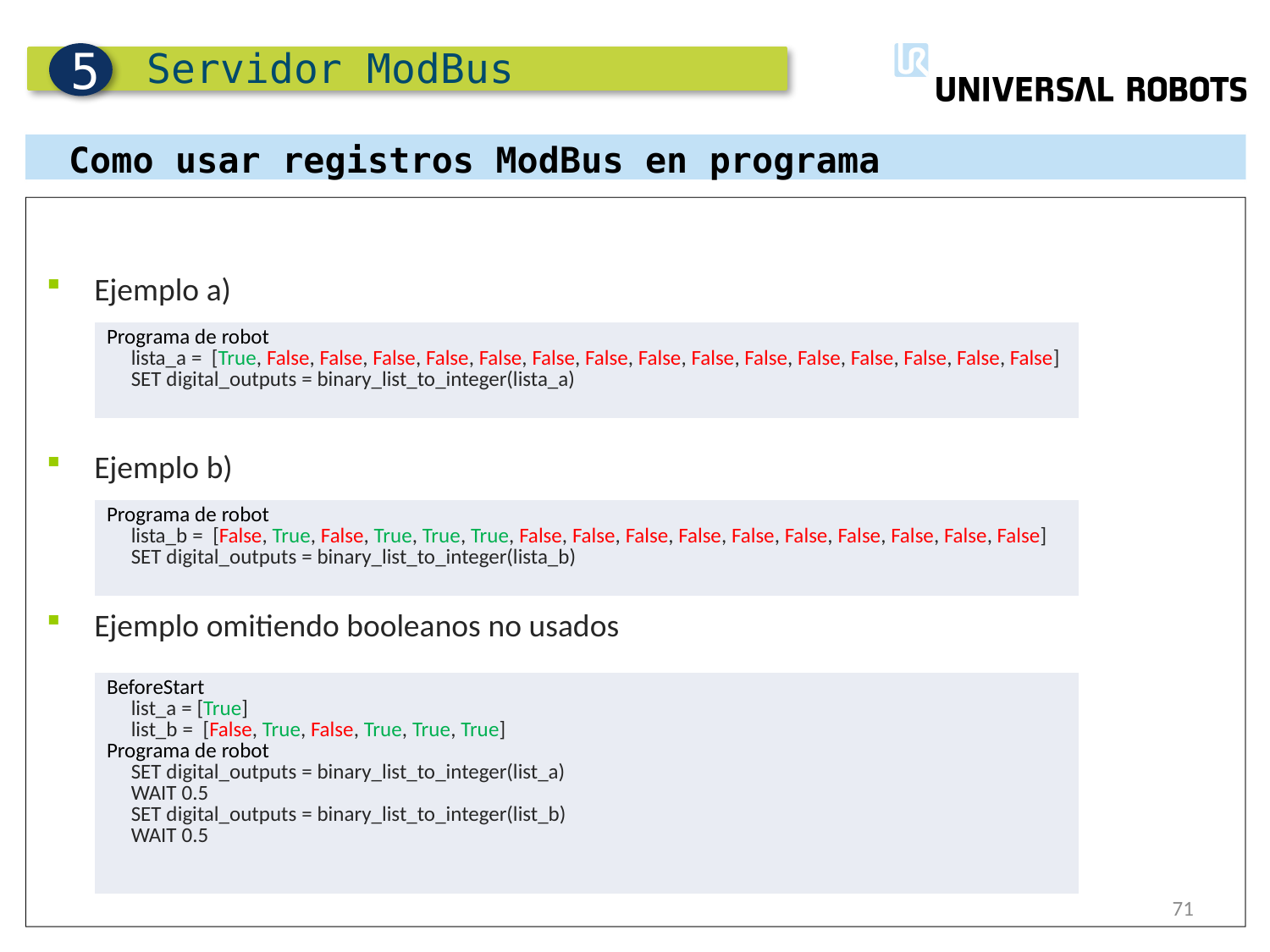

Servidor ModBus

5
Como usar registros ModBus en programa

Ejemplo a)

Ejemplo b)

Ejemplo omitiendo booleanos no usados

| Programa de robot lista\_a = [True, False, False, False, False, False, False, False, False, False, False, False, False, False, False, False] SET digital\_outputs = binary\_list\_to\_integer(lista\_a) |
| --- |
| Programa de robot lista\_b = [False, True, False, True, True, True, False, False, False, False, False, False, False, False, False, False] SET digital\_outputs = binary\_list\_to\_integer(lista\_b) |
| --- |
| BeforeStart list\_a = [True] list\_b = [False, True, False, True, True, True] Programa de robot SET digital\_outputs = binary\_list\_to\_integer(list\_a) WAIT 0.5 SET digital\_outputs = binary\_list\_to\_integer(list\_b) WAIT 0.5 |
| --- |
71